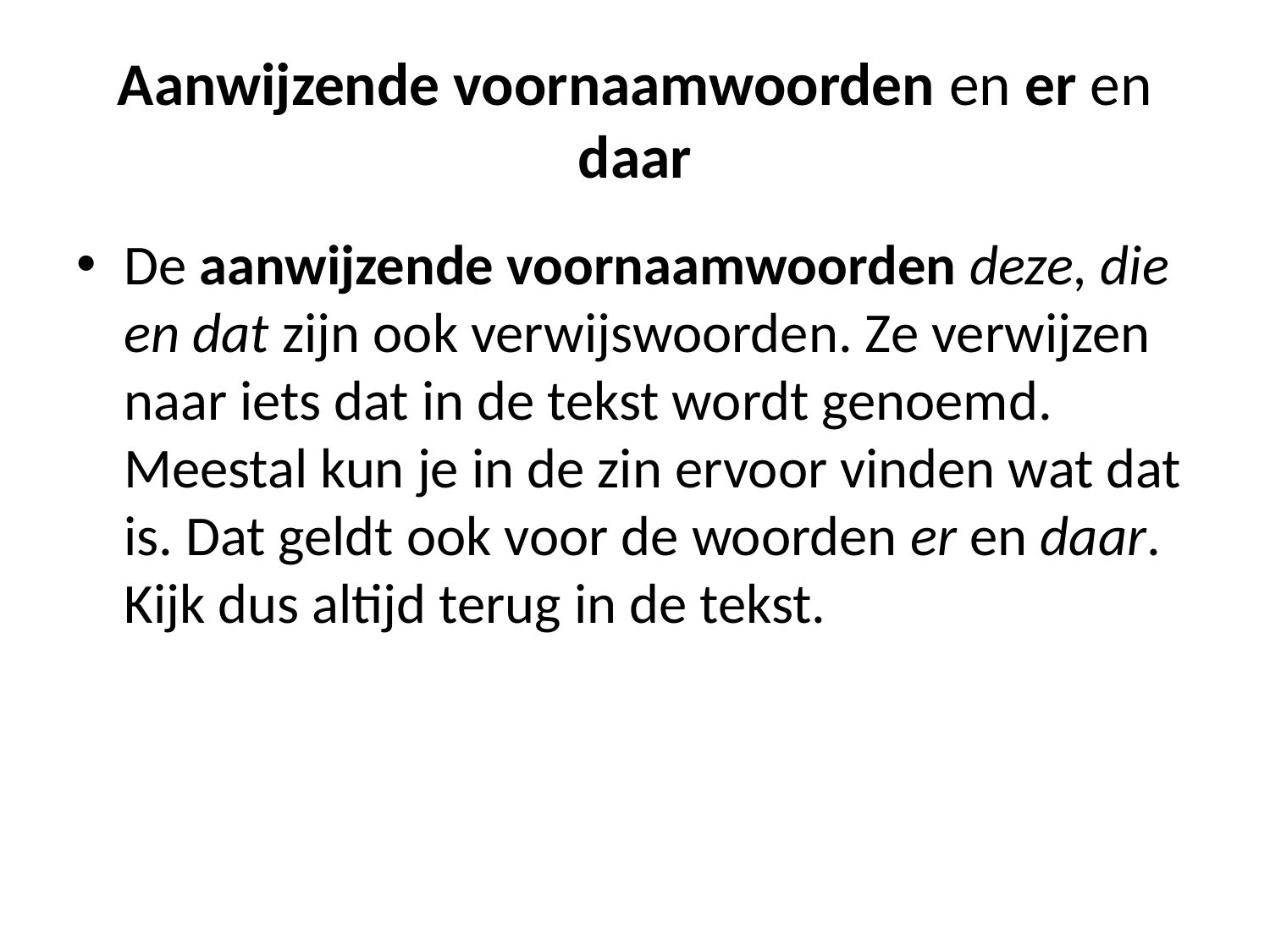

# Aanwijzende voornaamwoorden en er en daar
De aanwijzende voornaamwoorden deze, die en dat zijn ook verwijswoorden. Ze verwijzen naar iets dat in de tekst wordt genoemd. Meestal kun je in de zin ervoor vinden wat dat is. Dat geldt ook voor de woorden er en daar. Kijk dus altijd terug in de tekst.